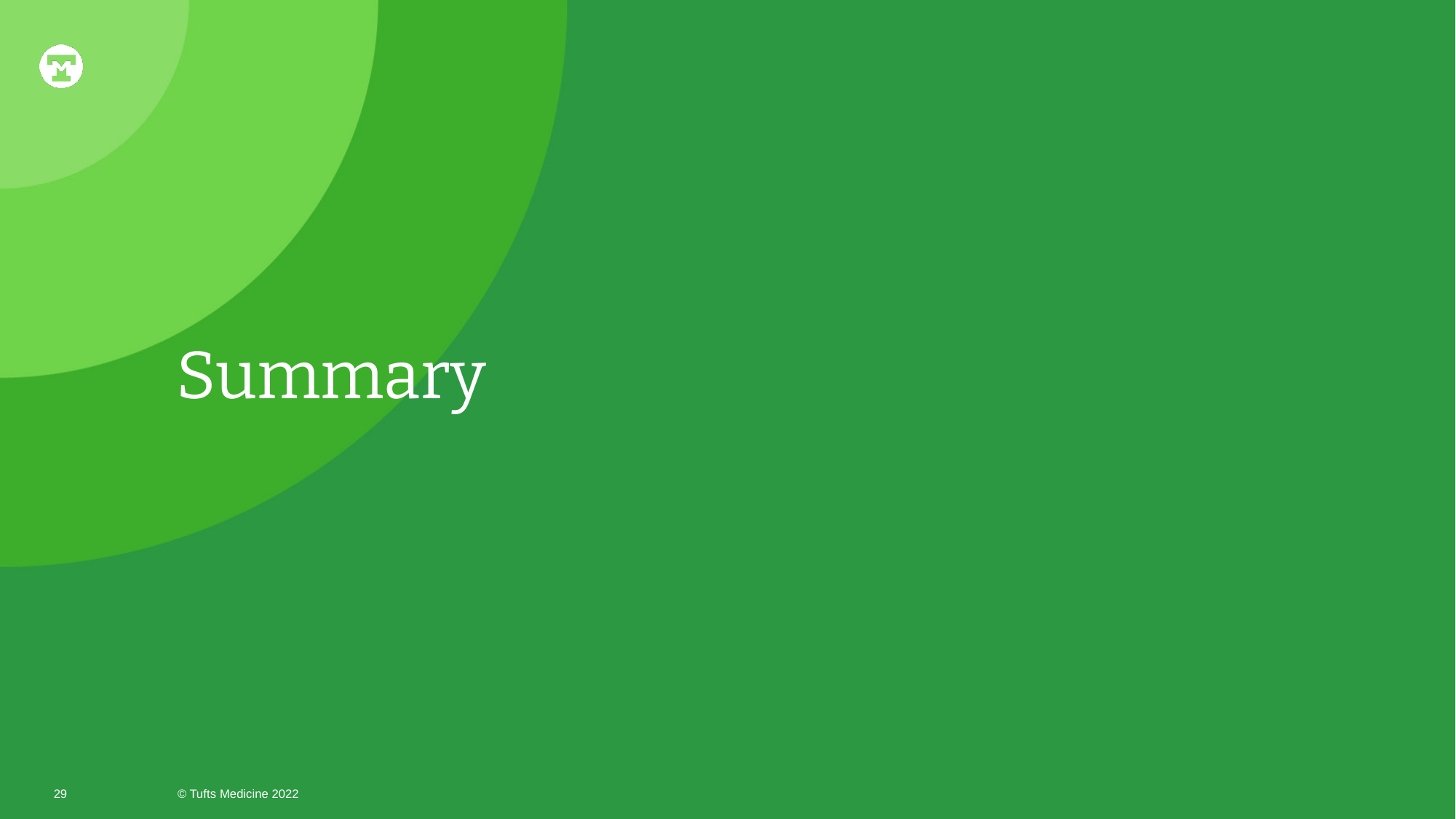

# Summary
29
© Tufts Medicine 2022